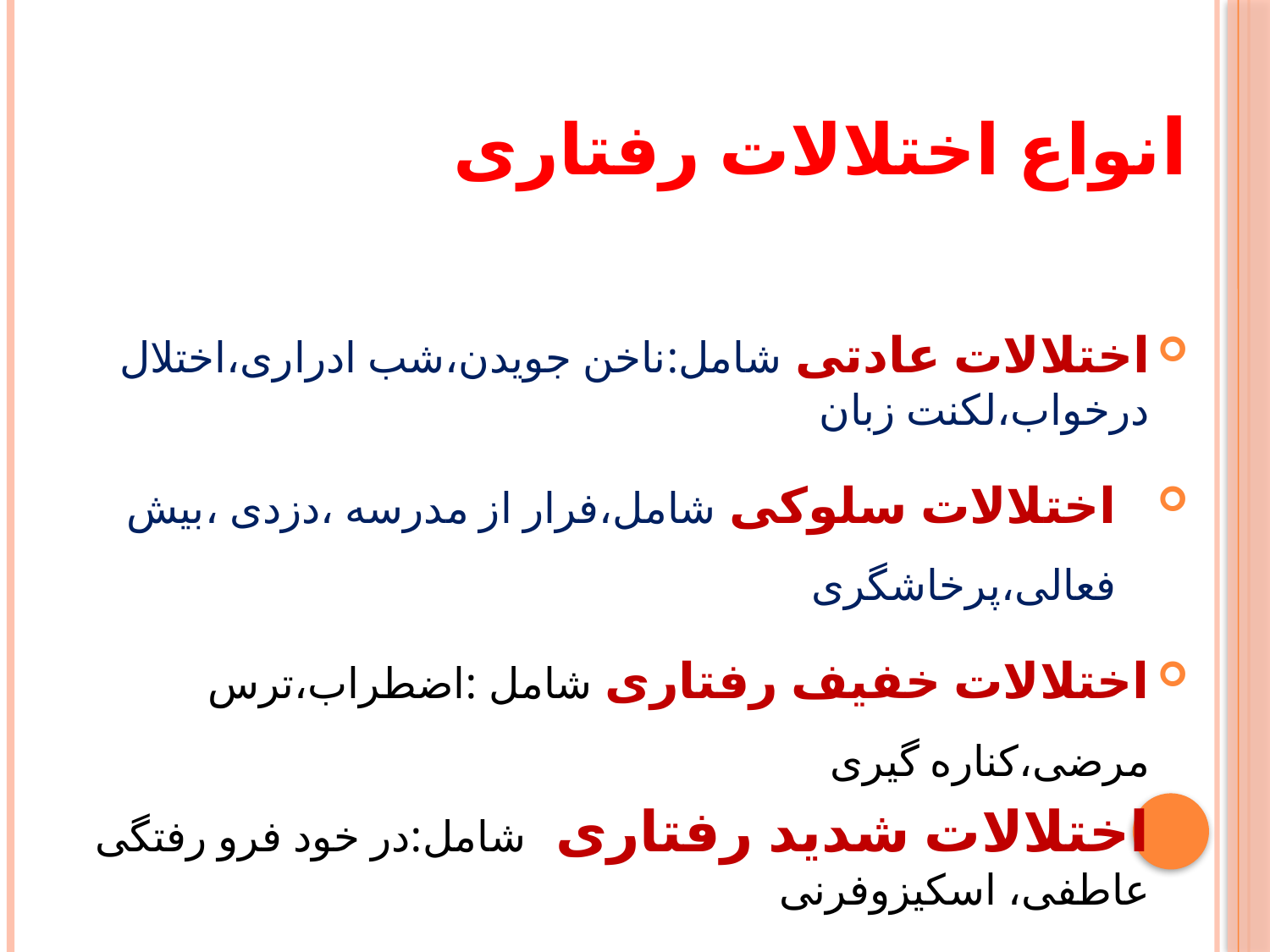

# انواع اختلالات رفتاری
اختلالات عادتی شامل:ناخن جویدن،شب ادراری،اختلال درخواب،لکنت زبان
اختلالات سلوکی شامل،فرار از مدرسه ،دزدی ،بیش فعالی،پرخاشگری
اختلالات خفیف رفتاری شامل :اضطراب،ترس مرضی،کناره گیری
اختلالات شدید رفتاری  شامل:در خود فرو رفتگی عاطفی، اسکیزوفرنی